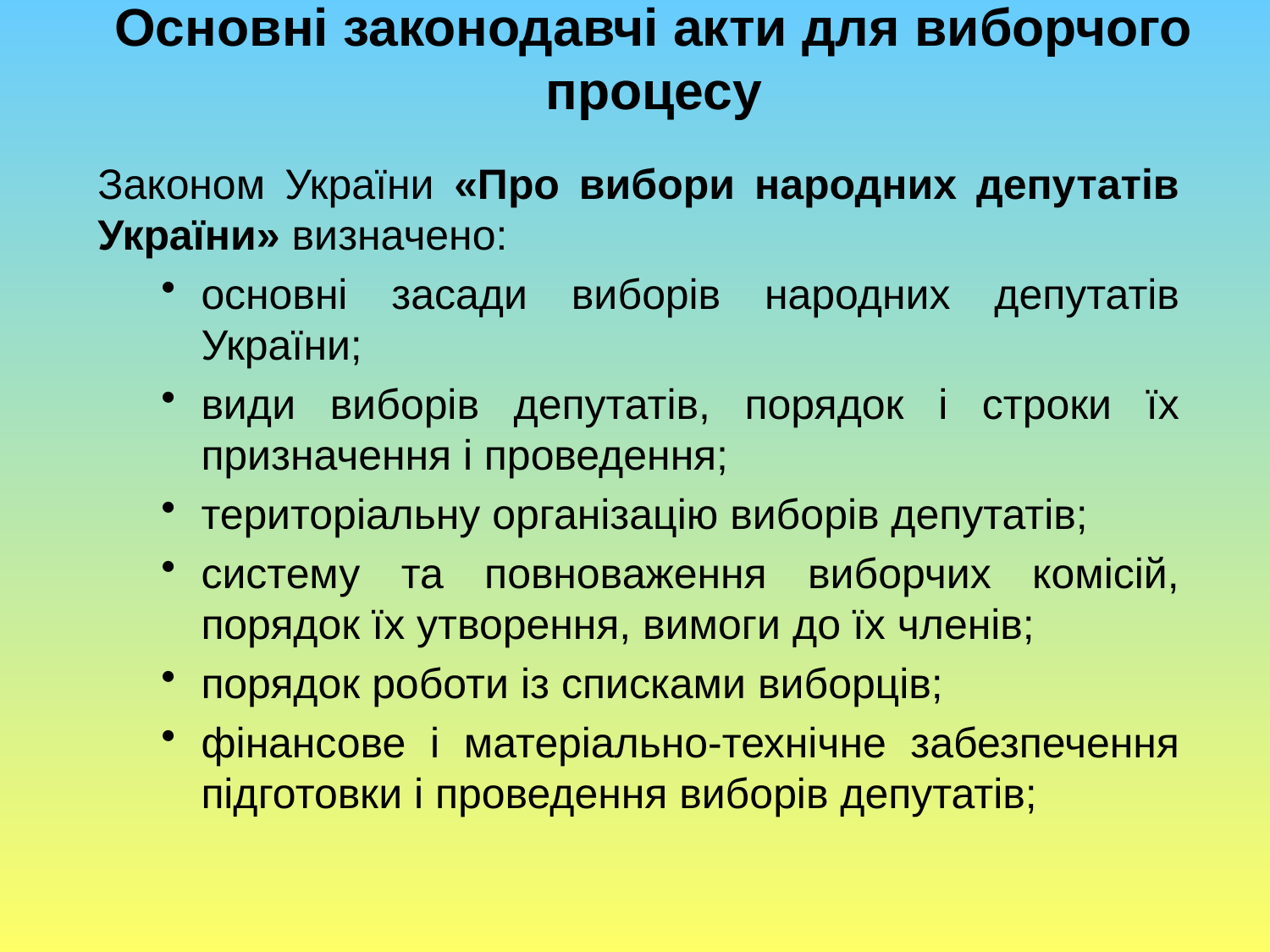

# Основні законодавчі акти для виборчого процесу

Законом України «Про вибори народних депутатів України» визначено:
основні засади виборів народних депутатів України;
види виборів депутатів, порядок і строки їх призначення і проведення;
територіальну організацію виборів депутатів;
систему та повноваження виборчих комісій, порядок їх утворення, вимоги до їх членів;
порядок роботи із списками виборців;
фінансове і матеріально-технічне забезпечення підготовки і проведення виборів депутатів;